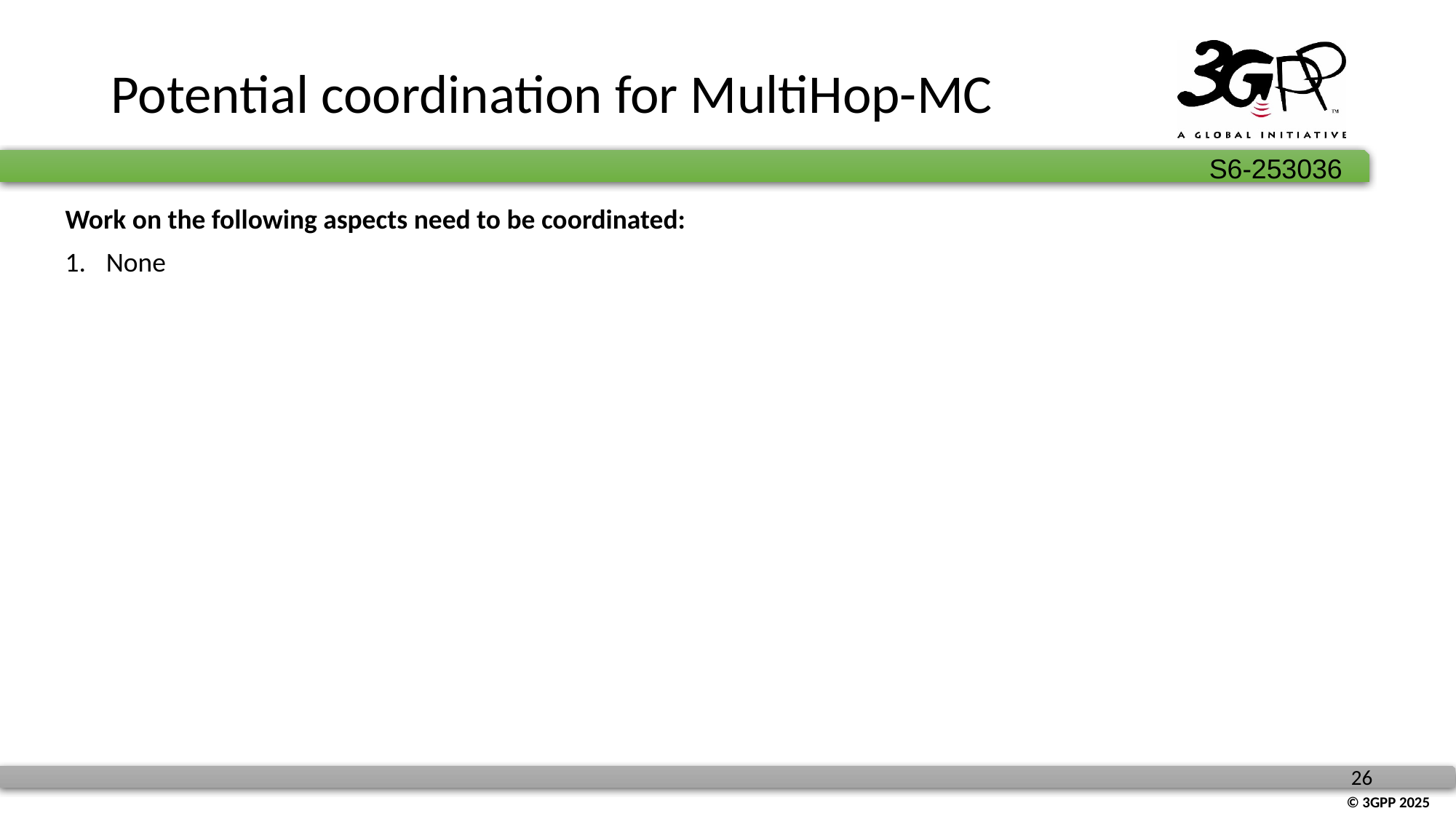

# Potential coordination for MultiHop-MC
Work on the following aspects need to be coordinated:
None